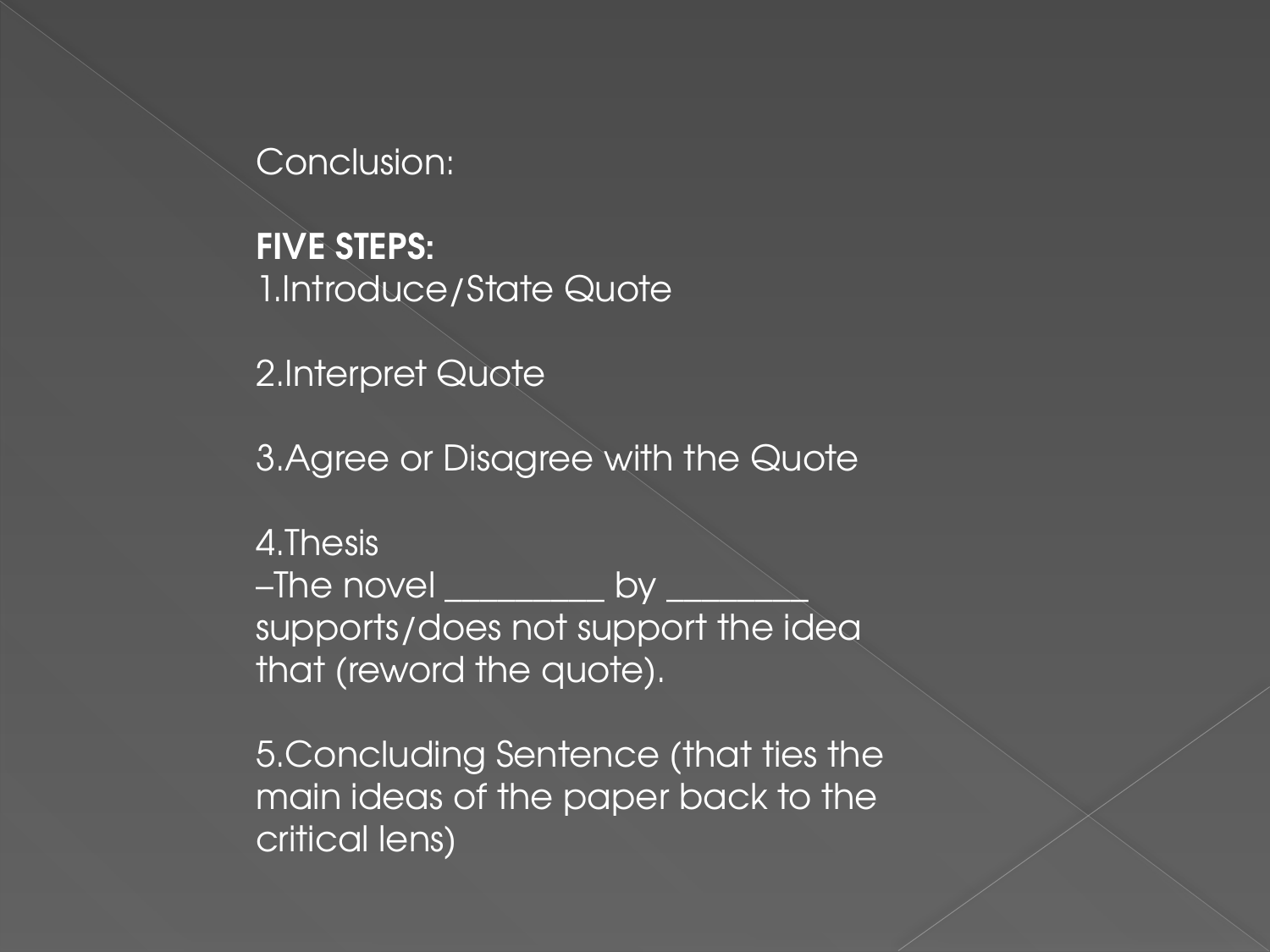

Conclusion:

FIVE STEPS:
1.Introduce/State Quote

2.Interpret Quote

3.Agree or Disagree with the Quote

4.Thesis
–The novel _________ by ________ supports/does not support the idea that (reword the quote).

5.Concluding Sentence (that ties the main ideas of the paper back to the critical lens)